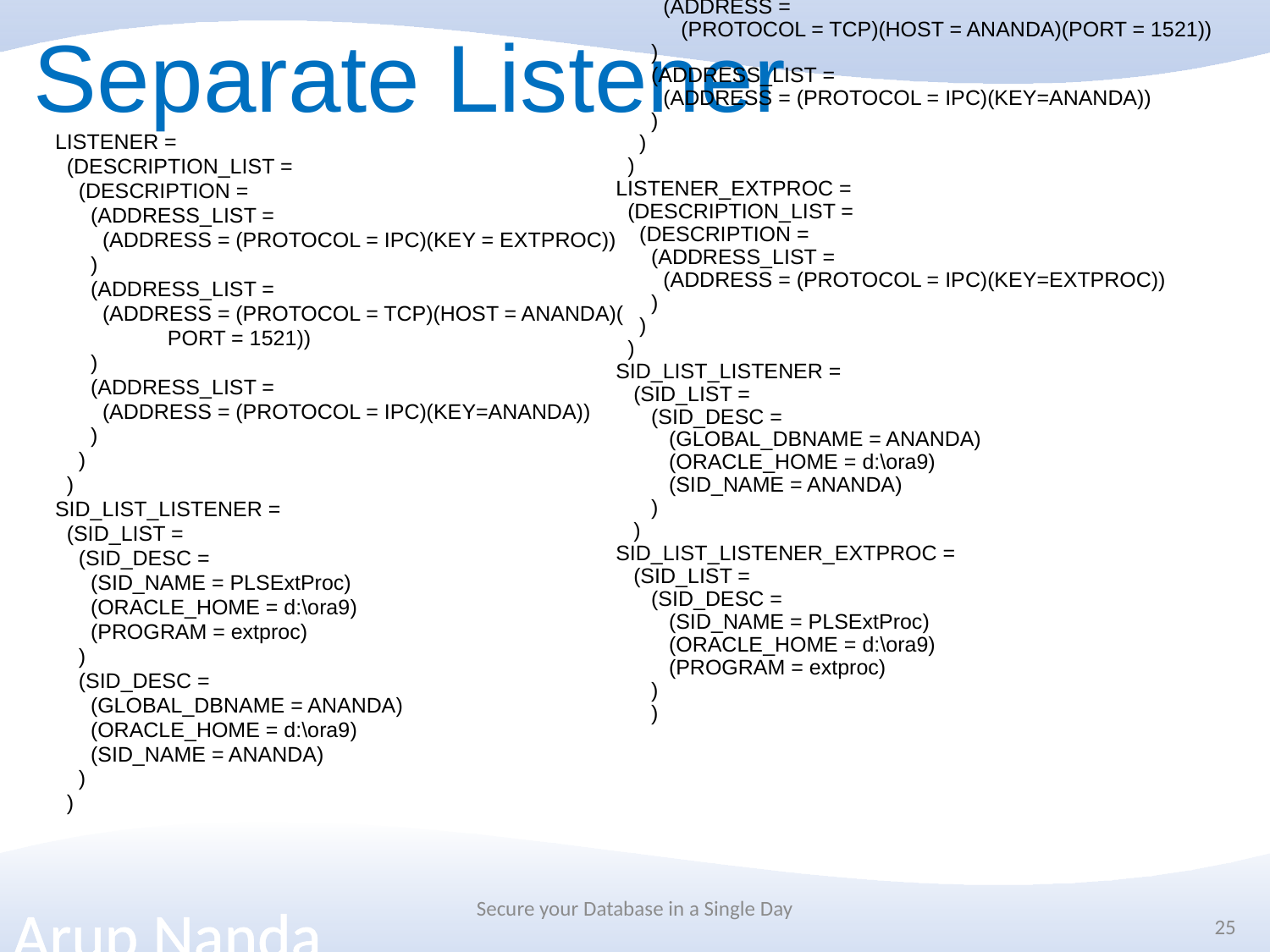

LISTENER =
  (DESCRIPTION_LIST =
    (DESCRIPTION =
      (ADDRESS_LIST =
        (ADDRESS =
           (PROTOCOL = TCP)(HOST = ANANDA)(PORT = 1521))
      )
      (ADDRESS_LIST =
        (ADDRESS = (PROTOCOL = IPC)(KEY=ANANDA))
      )
    )
  )
LISTENER_EXTPROC =
  (DESCRIPTION_LIST =
    (DESCRIPTION =
      (ADDRESS_LIST =
        (ADDRESS = (PROTOCOL = IPC)(KEY=EXTPROC))
      )
    )
  )
SID_LIST_LISTENER =
   (SID_LIST =
      (SID_DESC =
         (GLOBAL_DBNAME = ANANDA)
         (ORACLE_HOME = d:\ora9)
         (SID_NAME = ANANDA)
      )
   )
SID_LIST_LISTENER_EXTPROC =
   (SID_LIST =
      (SID_DESC =
         (SID_NAME = PLSExtProc)
         (ORACLE_HOME = d:\ora9)
         (PROGRAM = extproc)
      )
      )
# Separate Listener
LISTENER =
  (DESCRIPTION_LIST =
    (DESCRIPTION =
      (ADDRESS_LIST =
        (ADDRESS = (PROTOCOL = IPC)(KEY = EXTPROC))
      )
      (ADDRESS_LIST =
        (ADDRESS = (PROTOCOL = TCP)(HOST = ANANDA)(
                   PORT = 1521))
      )
      (ADDRESS_LIST =
        (ADDRESS = (PROTOCOL = IPC)(KEY=ANANDA))
      )
    )
  )
SID_LIST_LISTENER =
  (SID_LIST =
    (SID_DESC =
      (SID_NAME = PLSExtProc)
      (ORACLE_HOME = d:\ora9)
      (PROGRAM = extproc)
    )
    (SID_DESC =
      (GLOBAL_DBNAME = ANANDA)
      (ORACLE_HOME = d:\ora9)
      (SID_NAME = ANANDA)
    )
  )
Secure your Database in a Single Day
25